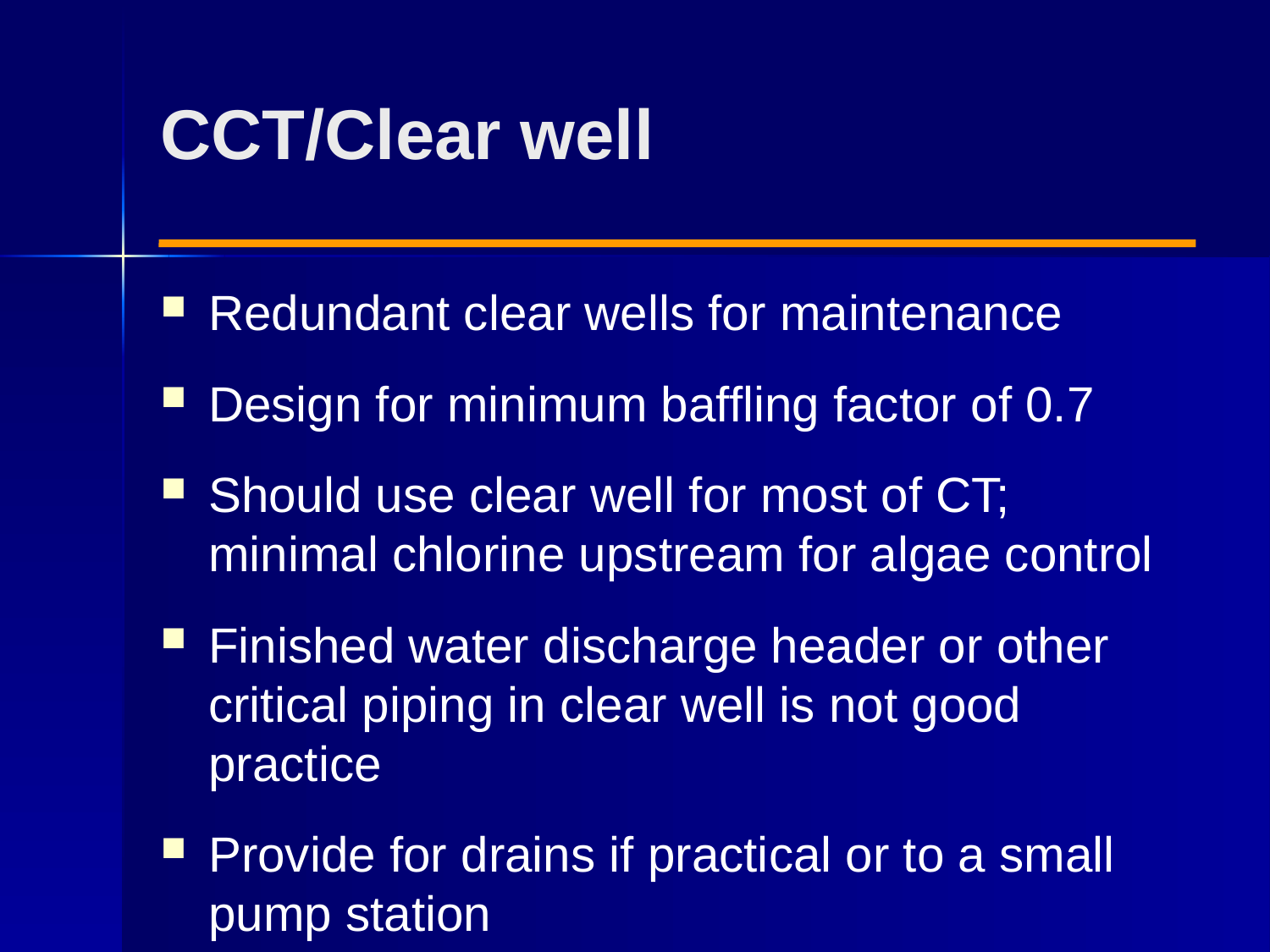

# CCT/Clear well
Redundant clear wells for maintenance
Design for minimum baffling factor of 0.7
Should use clear well for most of CT; minimal chlorine upstream for algae control
Finished water discharge header or other critical piping in clear well is not good practice
Provide for drains if practical or to a small pump station